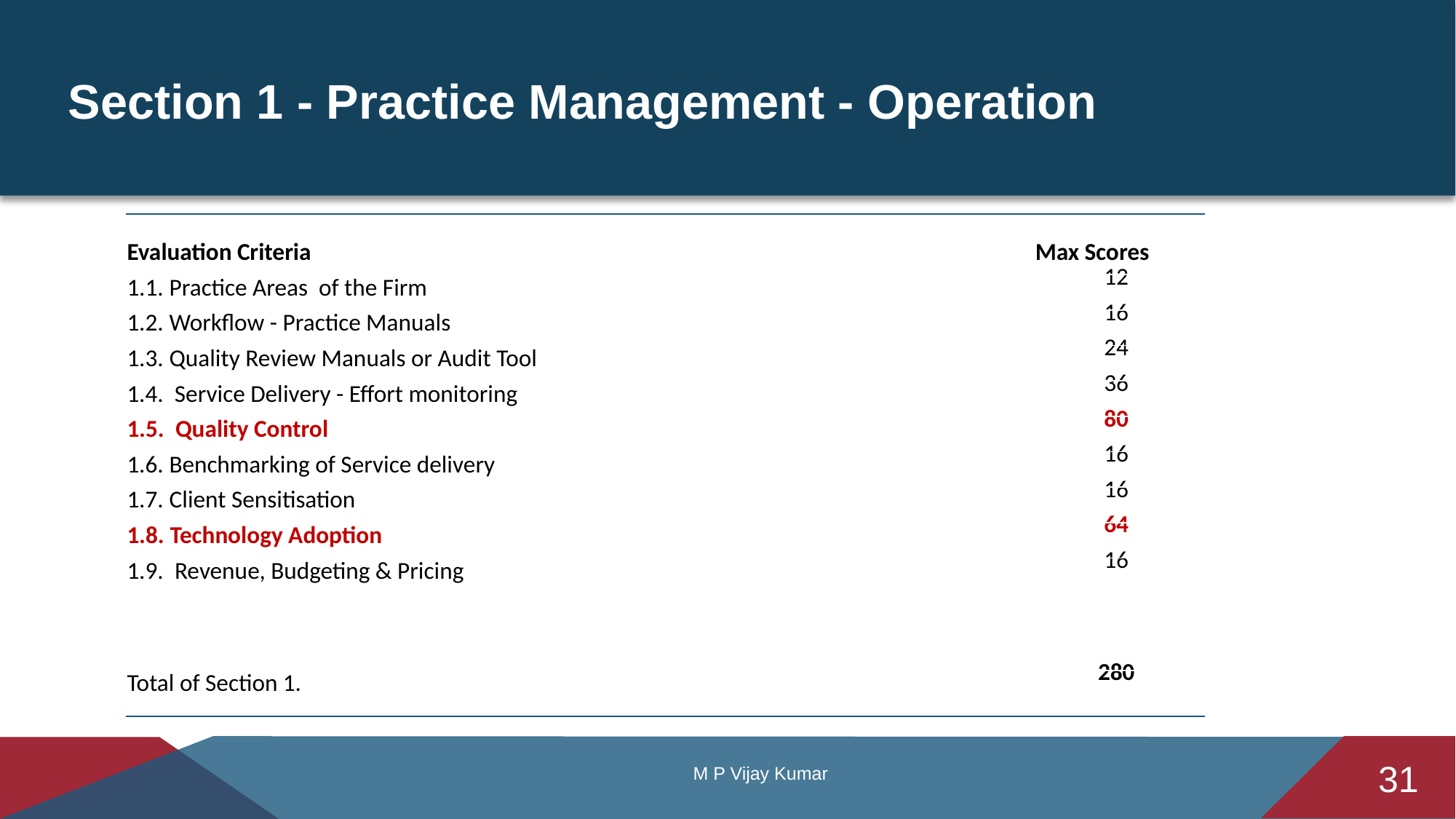

Section 1 - Practice Management - Operation
|  |  |
| --- | --- |
|  |  |
|  |  |
|  |  |
|  |  |
|  |  |
|  |  |
|  |  |
|  |  |
|  |  |
|  |  |
|  |  |
|  |  |
|  |  |
| Evaluation Criteria | Max Scores |
| --- | --- |
| 1.1. Practice Areas of the Firm | 12 |
| 1.2. Workflow - Practice Manuals | 16 |
| 1.3. Quality Review Manuals or Audit Tool | 24 |
| 1.4.  Service Delivery - Effort monitoring | 36 |
| 1.5.  Quality Control | 80 |
| 1.6. Benchmarking of Service delivery | 16 |
| 1.7. Client Sensitisation | 16 |
| 1.8. Technology Adoption | 64 |
| 1.9.  Revenue, Budgeting & Pricing | 16 |
|  |  |
| Total of Section 1. | 280 |